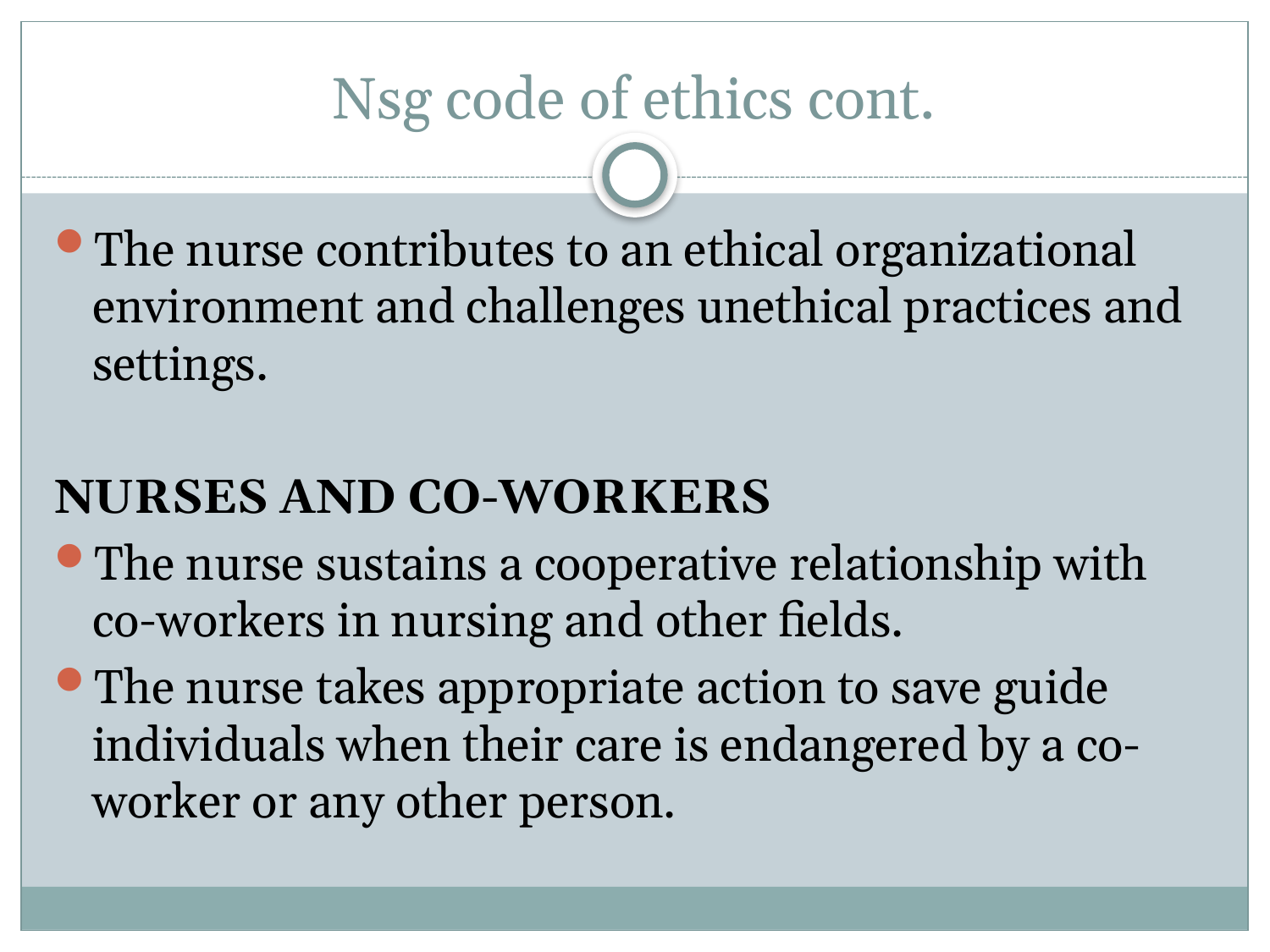

# Nsg code of ethics cont.
The nurse contributes to an ethical organizational environment and challenges unethical practices and settings.

NURSES AND CO-WORKERS
The nurse sustains a cooperative relationship with co-workers in nursing and other fields.
The nurse takes appropriate action to save guide individuals when their care is endangered by a co-worker or any other person.